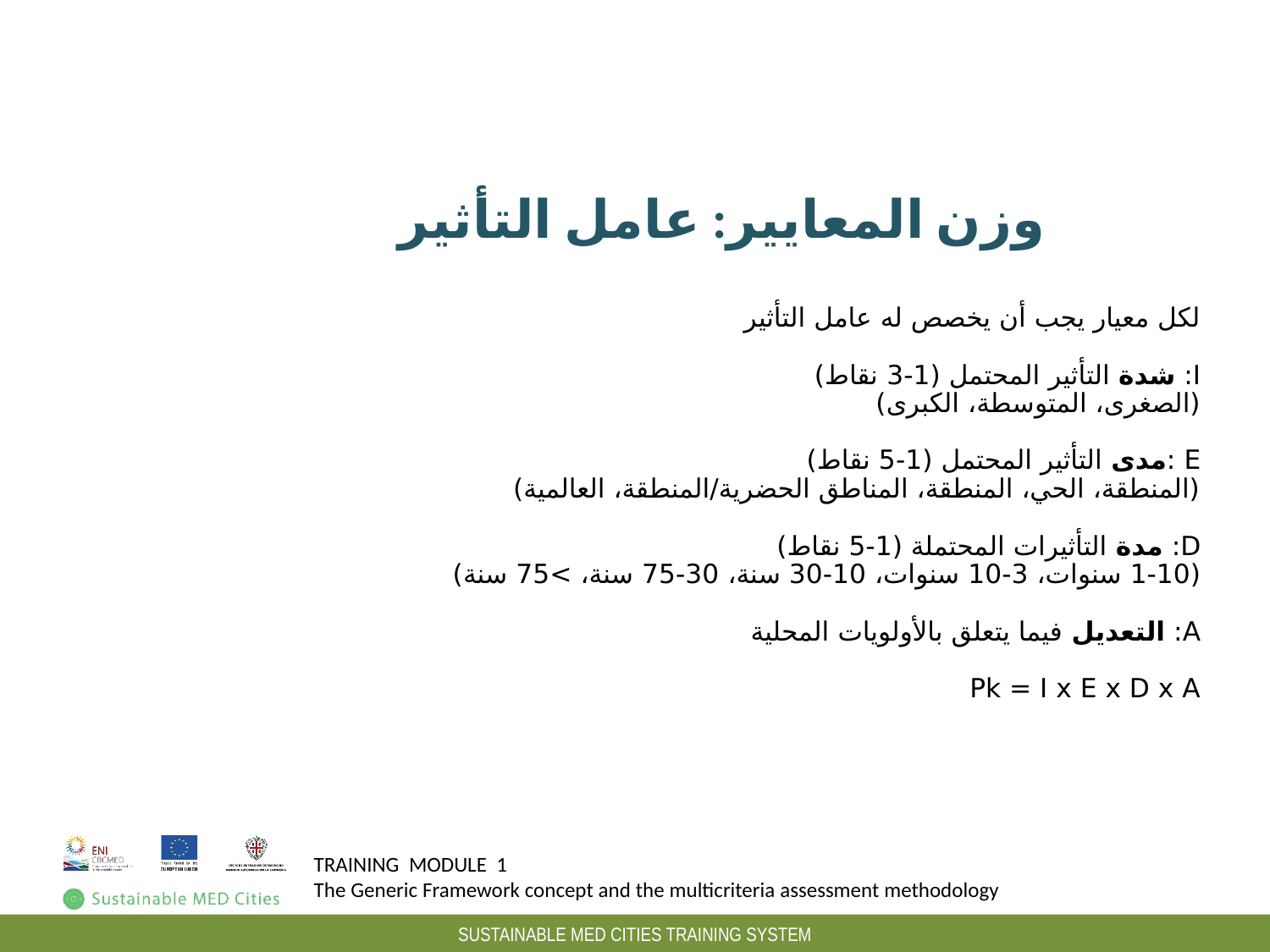

# وزن المعايير: عامل التأثير

لكل معيار يجب أن يخصص له عامل التأثير

I: شدة التأثير المحتمل (1-3 نقاط)
(الصغرى، المتوسطة، الكبرى)

E :مدى التأثير المحتمل (1-5 نقاط)
(المنطقة، الحي، المنطقة، المناطق الحضرية/المنطقة، العالمية)

D: مدة التأثيرات المحتملة (1-5 نقاط)
(1-10 سنوات، 3-10 سنوات، 10-30 سنة، 30-75 سنة، >75 سنة)

A: التعديل فيما يتعلق بالأولويات المحلية

Pk = I x E x D x A